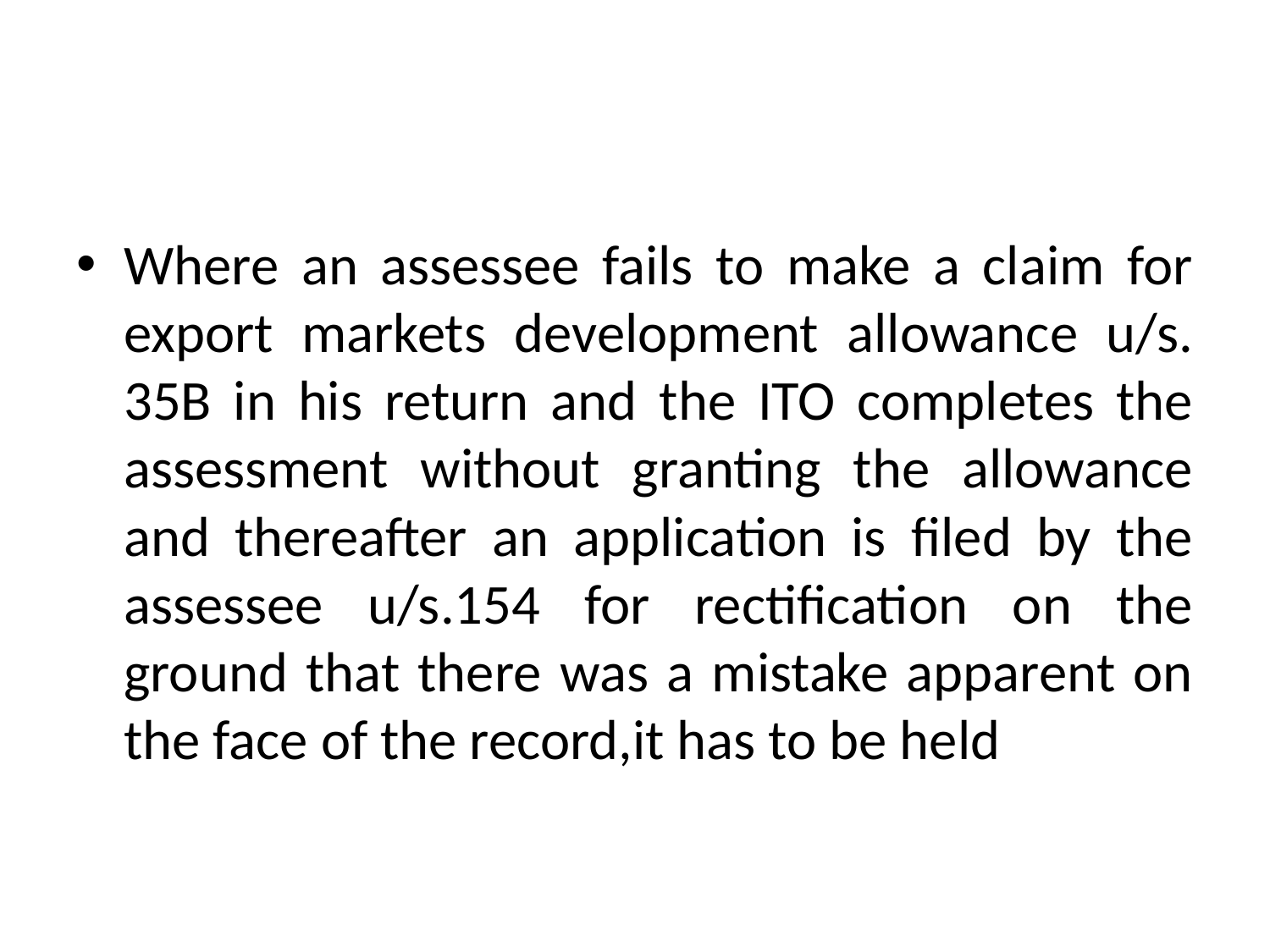

#
Where an assessee fails to make a claim for export markets development allowance u/s. 35B in his return and the ITO completes the assessment without granting the allowance and thereafter an application is filed by the assessee u/s.154 for rectification on the ground that there was a mistake apparent on the face of the record,it has to be held